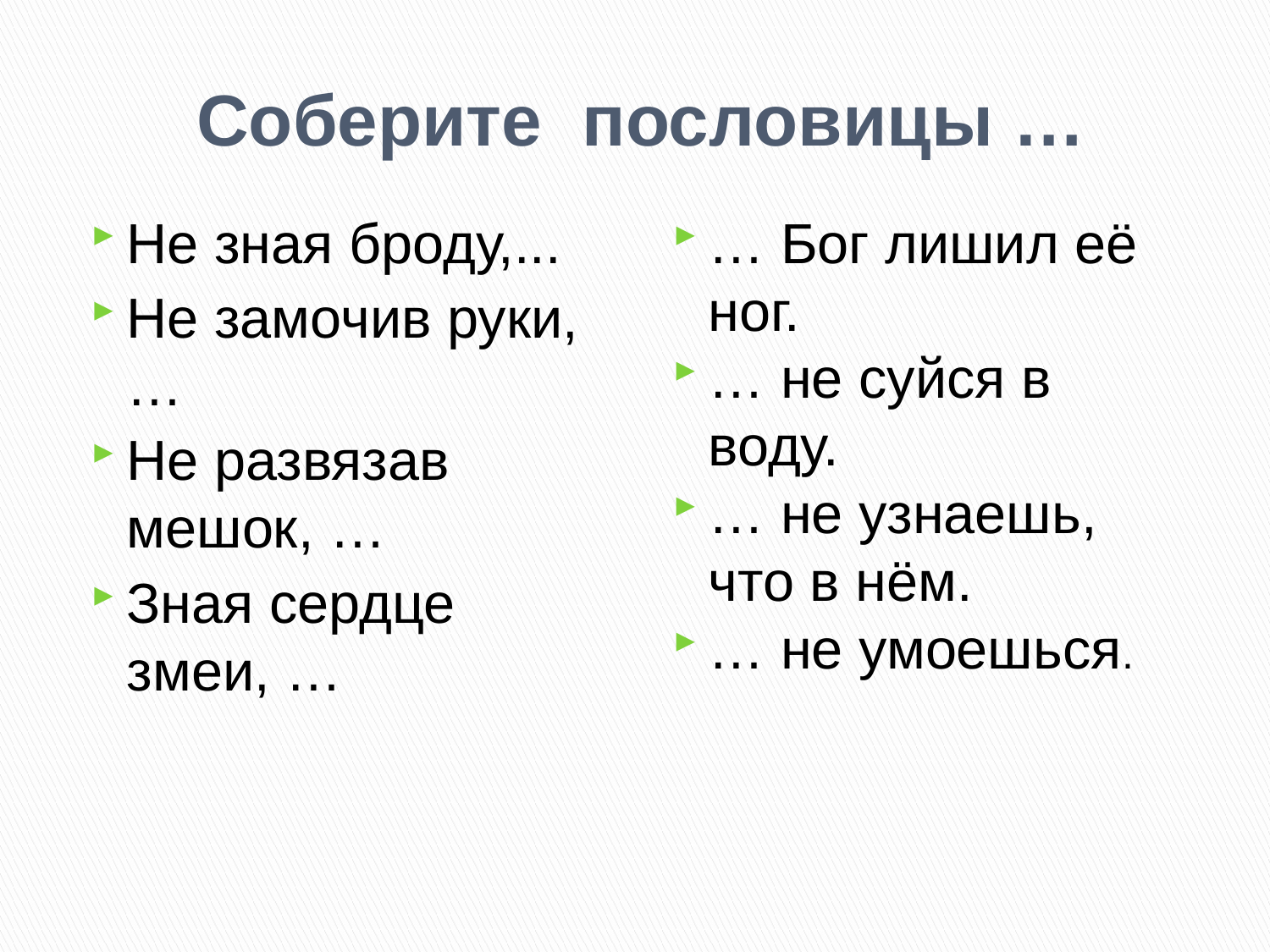

# Соберите  пословицы …
Не зная броду,...
Не замочив руки, …
Не развязав мешок, …
Зная сердце змеи, …

… Бог лишил её ног.
… не суйся в воду.
… не узнаешь, что в нём.
… не умоешься.